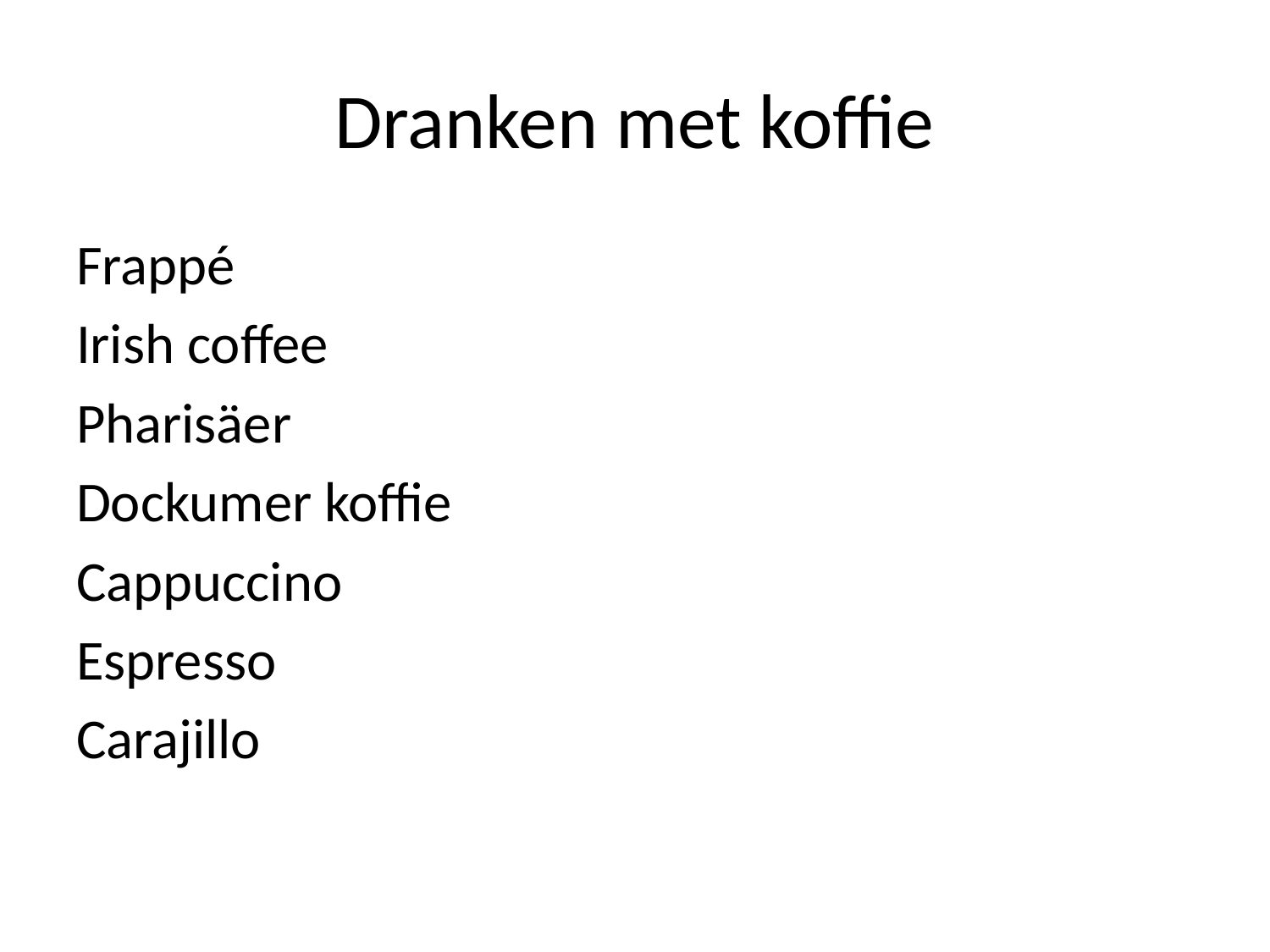

# Dranken met koffie
Frappé
Irish coffee
Pharisäer
Dockumer koffie
Cappuccino
Espresso
Carajillo